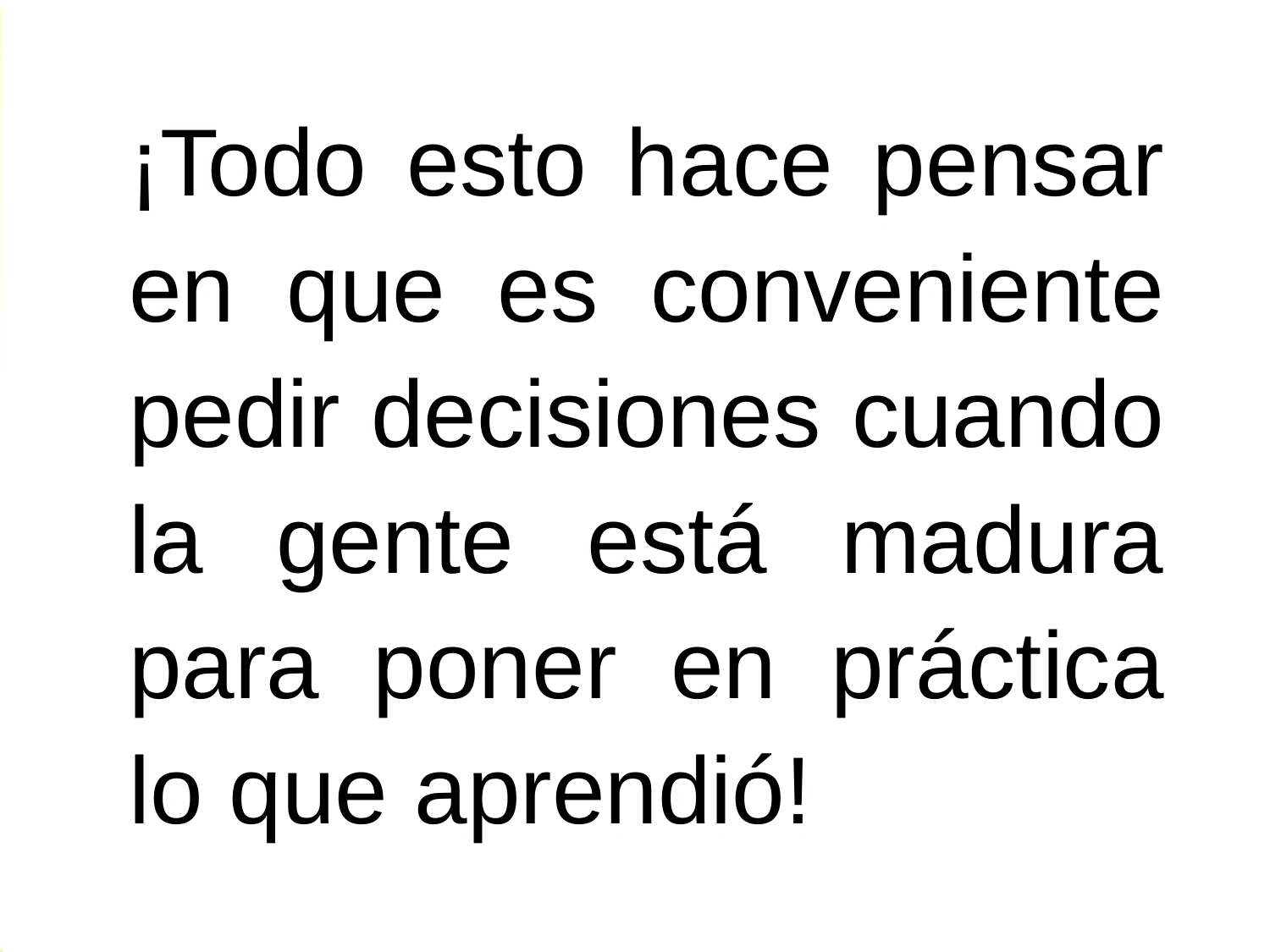

¡Todo esto hace pensar en que es conveniente pedir decisiones cuando la gente está madura para poner en práctica lo que aprendió!